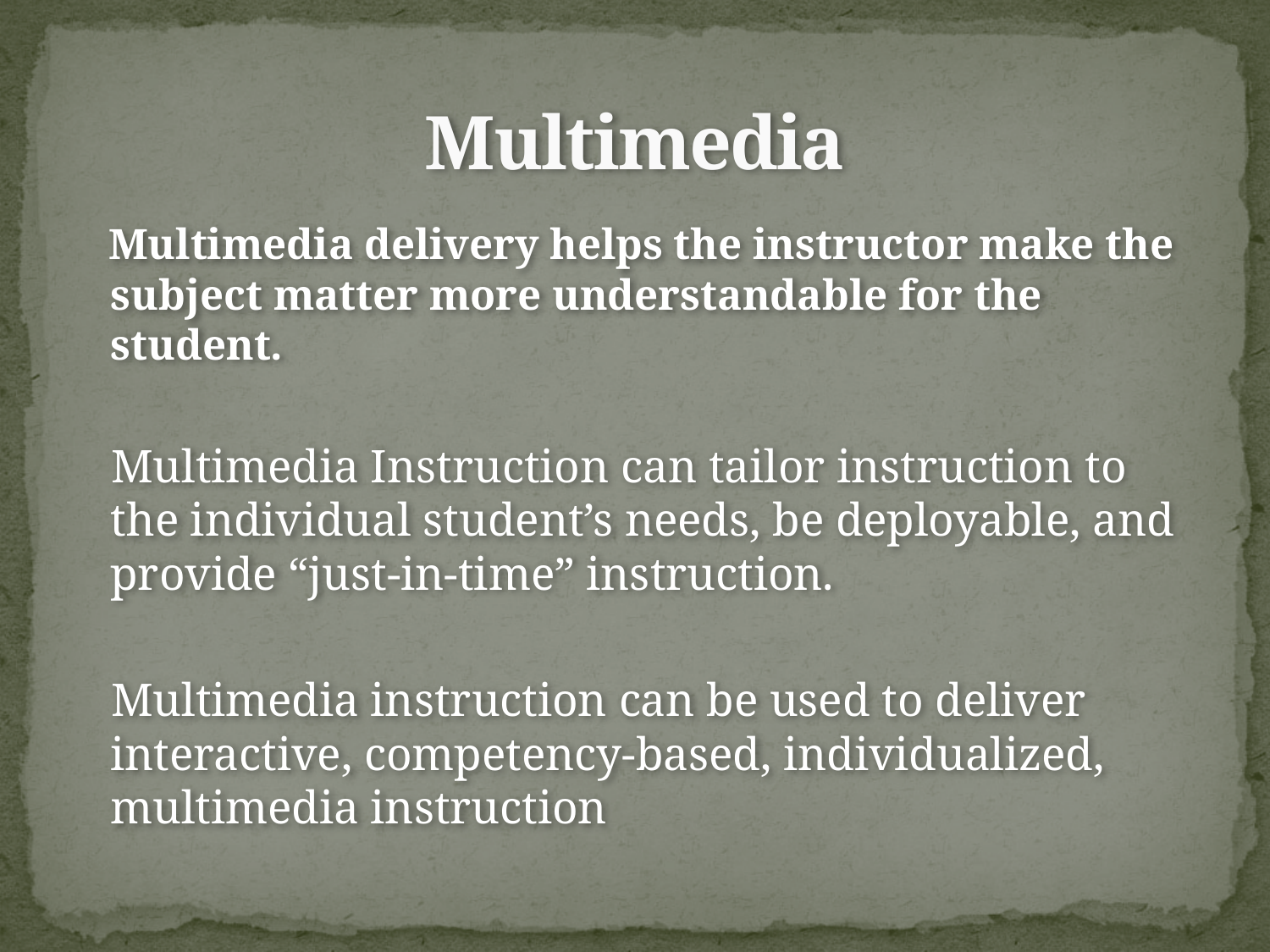

# Multimedia
   Multimedia delivery helps the instructor make the subject matter more understandable for the student.

   Multimedia Instruction can tailor instruction to the individual student’s needs, be deployable, and provide “just-in-time” instruction.

   Multimedia instruction can be used to deliver interactive, competency-based, individualized, multimedia instruction